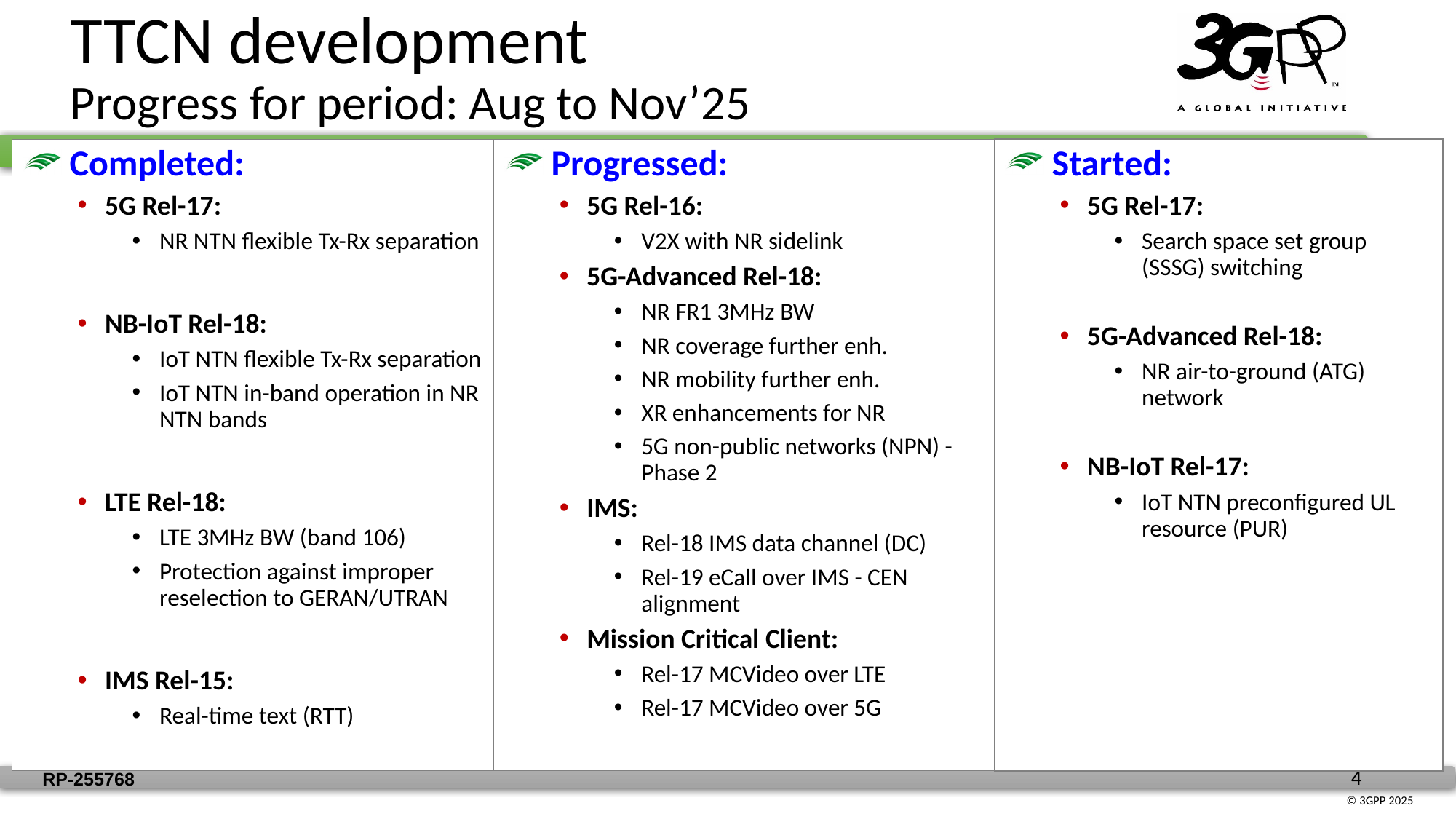

# TTCN development Progress for period: Aug to Nov’25
 Completed:
5G Rel-17:
NR NTN flexible Tx-Rx separation

NB-IoT Rel-18:
IoT NTN flexible Tx-Rx separation
IoT NTN in-band operation in NR NTN bands

LTE Rel-18:
LTE 3MHz BW (band 106)
Protection against improper reselection to GERAN/UTRAN

IMS Rel-15:
Real-time text (RTT)

 Progressed:
5G Rel-16:
V2X with NR sidelink
5G-Advanced Rel-18:
NR FR1 3MHz BW
NR coverage further enh.
NR mobility further enh.
XR enhancements for NR
5G non-public networks (NPN) - Phase 2
IMS:
Rel-18 IMS data channel (DC)
Rel-19 eCall over IMS - CEN alignment
Mission Critical Client:
Rel-17 MCVideo over LTE
Rel-17 MCVideo over 5G

 Started:
5G Rel-17:
Search space set group (SSSG) switching

5G-Advanced Rel-18:
NR air-to-ground (ATG) network

NB-IoT Rel-17:
IoT NTN preconfigured UL resource (PUR)